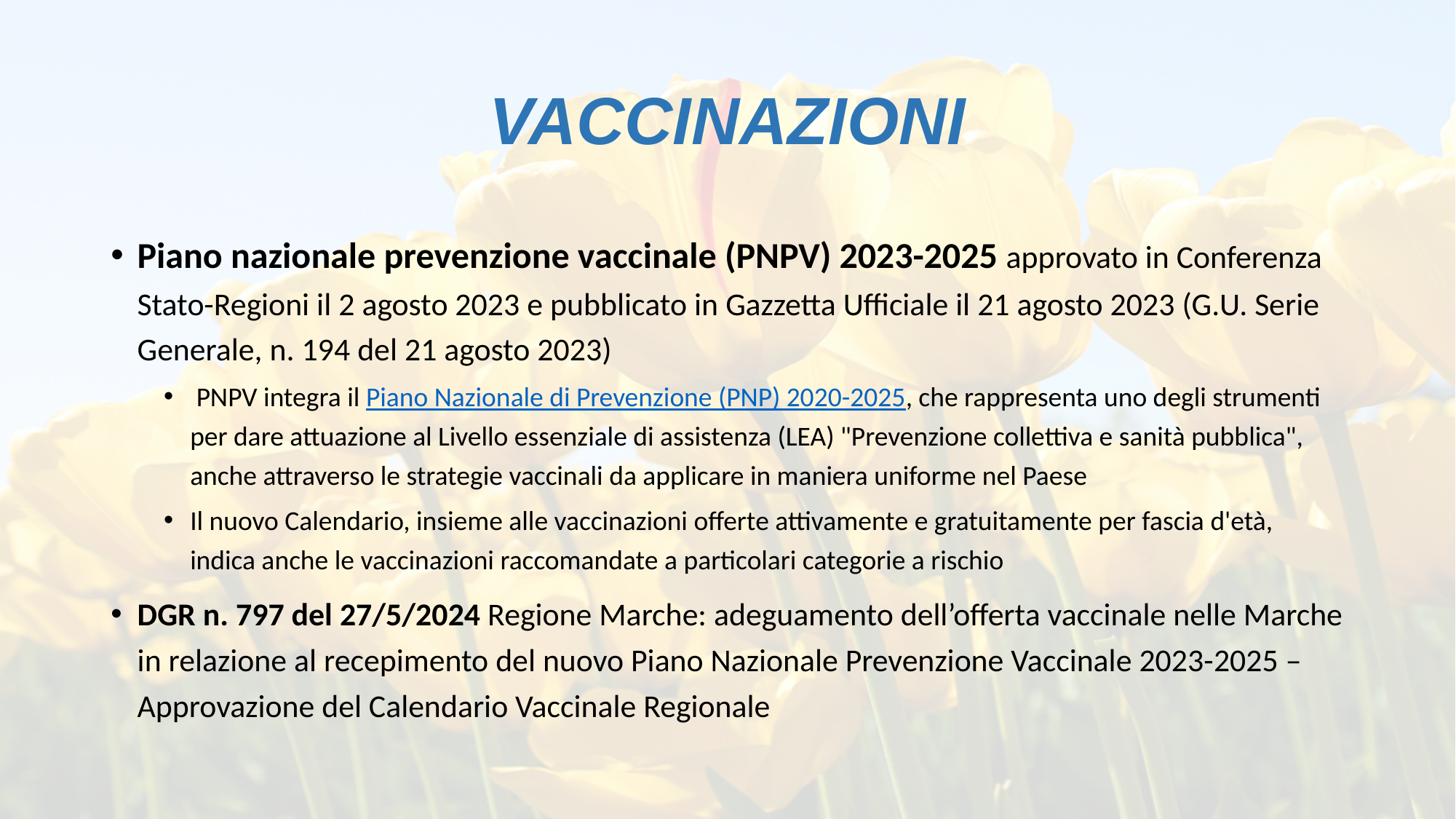

# VACCINAZIONI
Piano nazionale prevenzione vaccinale (PNPV) 2023-2025 approvato in Conferenza Stato-Regioni il 2 agosto 2023 e pubblicato in Gazzetta Ufficiale il 21 agosto 2023 (G.U. Serie Generale, n. 194 del 21 agosto 2023)
 PNPV integra il Piano Nazionale di Prevenzione (PNP) 2020-2025, che rappresenta uno degli strumenti per dare attuazione al Livello essenziale di assistenza (LEA) "Prevenzione collettiva e sanità pubblica", anche attraverso le strategie vaccinali da applicare in maniera uniforme nel Paese
Il nuovo Calendario, insieme alle vaccinazioni offerte attivamente e gratuitamente per fascia d'età, indica anche le vaccinazioni raccomandate a particolari categorie a rischio
DGR n. 797 del 27/5/2024 Regione Marche: adeguamento dell’offerta vaccinale nelle Marche in relazione al recepimento del nuovo Piano Nazionale Prevenzione Vaccinale 2023-2025 – Approvazione del Calendario Vaccinale Regionale